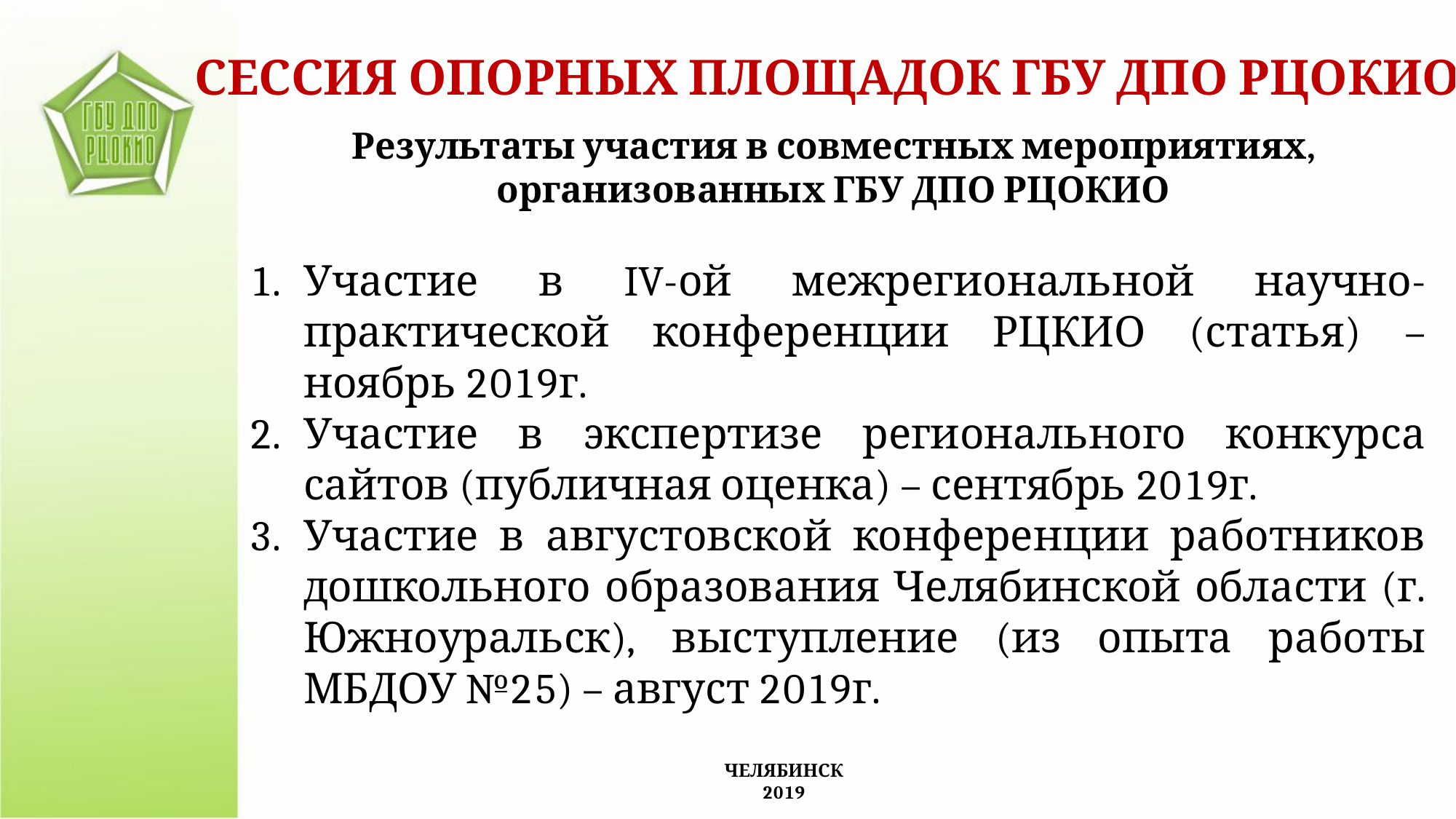

СЕССИЯ ОПОРНЫХ ПЛОЩАДОК ГБУ ДПО РЦОКИО
Результаты участия в совместных мероприятиях,
организованных ГБУ ДПО РЦОКИО

Участие в IV-ой межрегиональной научно-практической конференции РЦКИО (статья) – ноябрь 2019г.
Участие в экспертизе регионального конкурса сайтов (публичная оценка) – сентябрь 2019г.
Участие в августовской конференции работников дошкольного образования Челябинской области (г. Южноуральск), выступление (из опыта работы МБДОУ №25) – август 2019г.

ЧЕЛЯБИНСК
2019